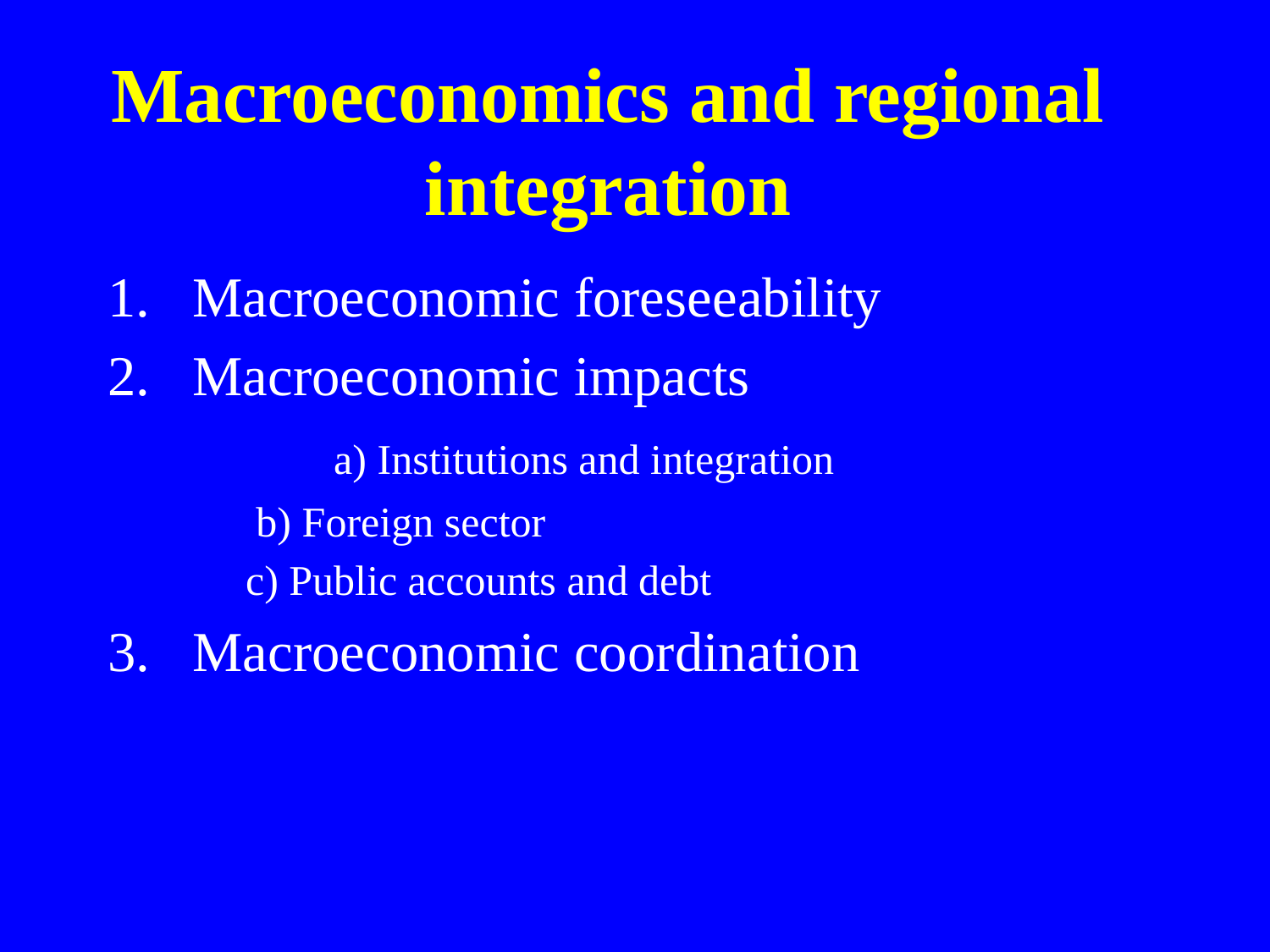

# Macroeconomics and regional integration
Macroeconomic foreseeability
Macroeconomic impacts
		 a) Institutions and integration
	 b) Foreign sector
	c) Public accounts and debt
3. 	Macroeconomic coordination